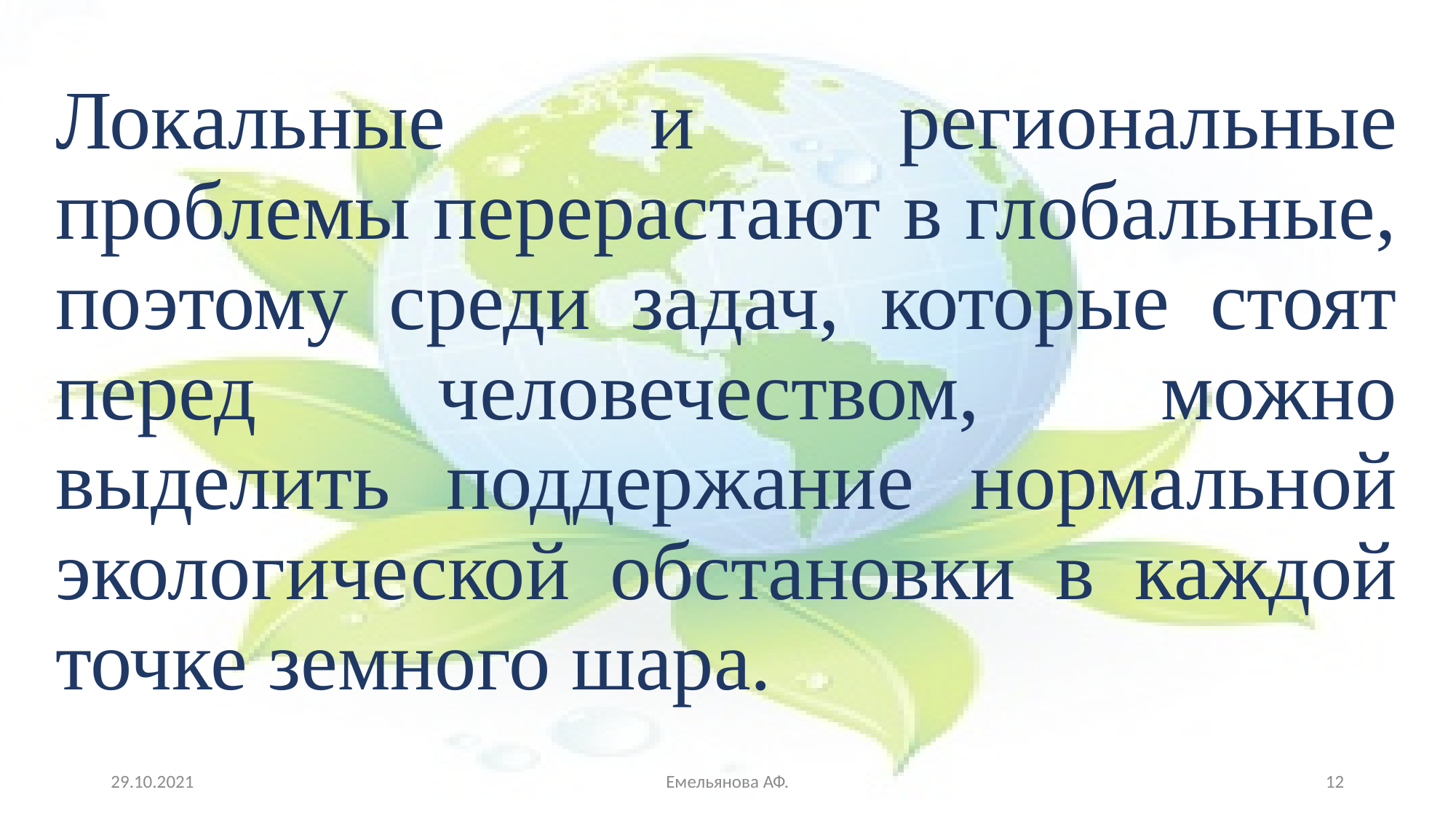

Локальные и региональные проблемы перерастают в глобальные, поэтому среди задач, которые стоят перед человечеством, можно выделить поддержание нормальной экологической обстановки в каждой точке земного шара.
29.10.2021
Емельянова АФ.
12